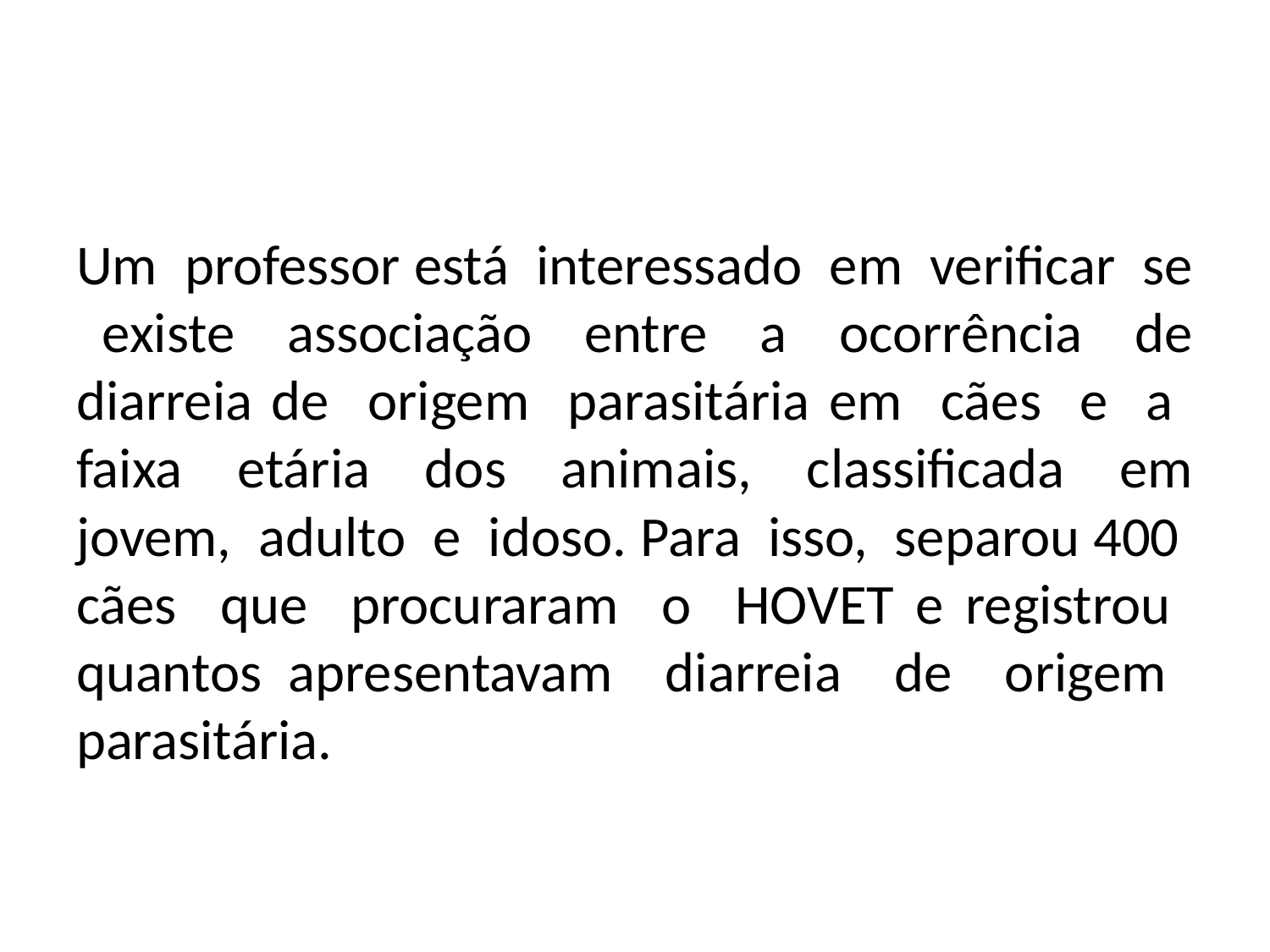

Um  professor está  interessado  em  verificar  se  existe  associação  entre  a  ocorrência  de diarreia de  origem  parasitária em  cães  e  a  faixa  etária  dos  animais,  classificada  em jovem,  adulto  e  idoso. Para  isso,  separou 400  cães  que  procuraram  o  HOVET e registrou  quantos apresentavam  diarreia  de  origem  parasitária.